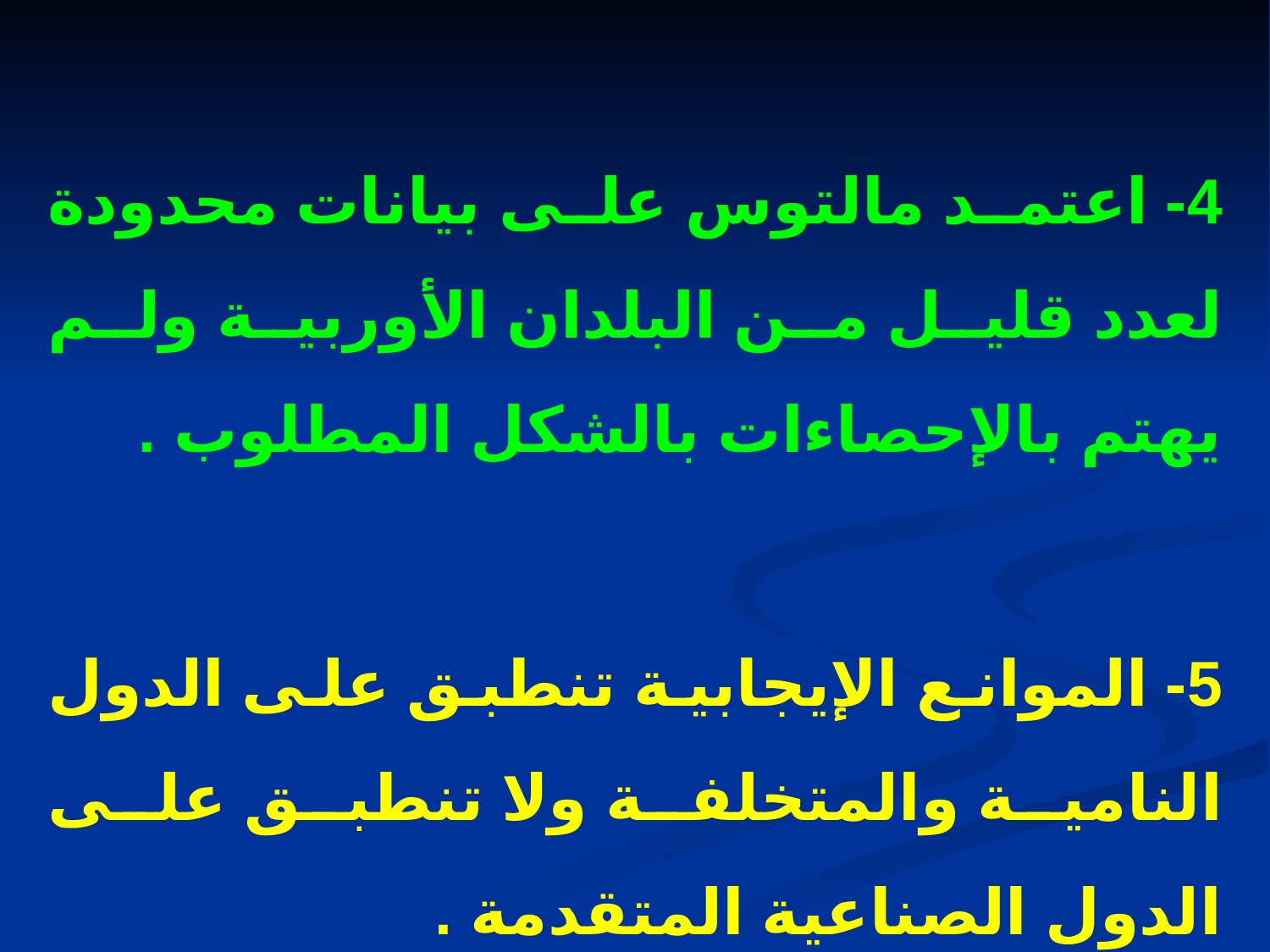

4- اعتمد مالتوس على بيانات محدودة لعدد قليل من البلدان الأوربية ولم يهتم بالإحصاءات بالشكل المطلوب .

5- الموانع الإيجابية تنطبق على الدول النامية والمتخلفة ولا تنطبق على الدول الصناعية المتقدمة .